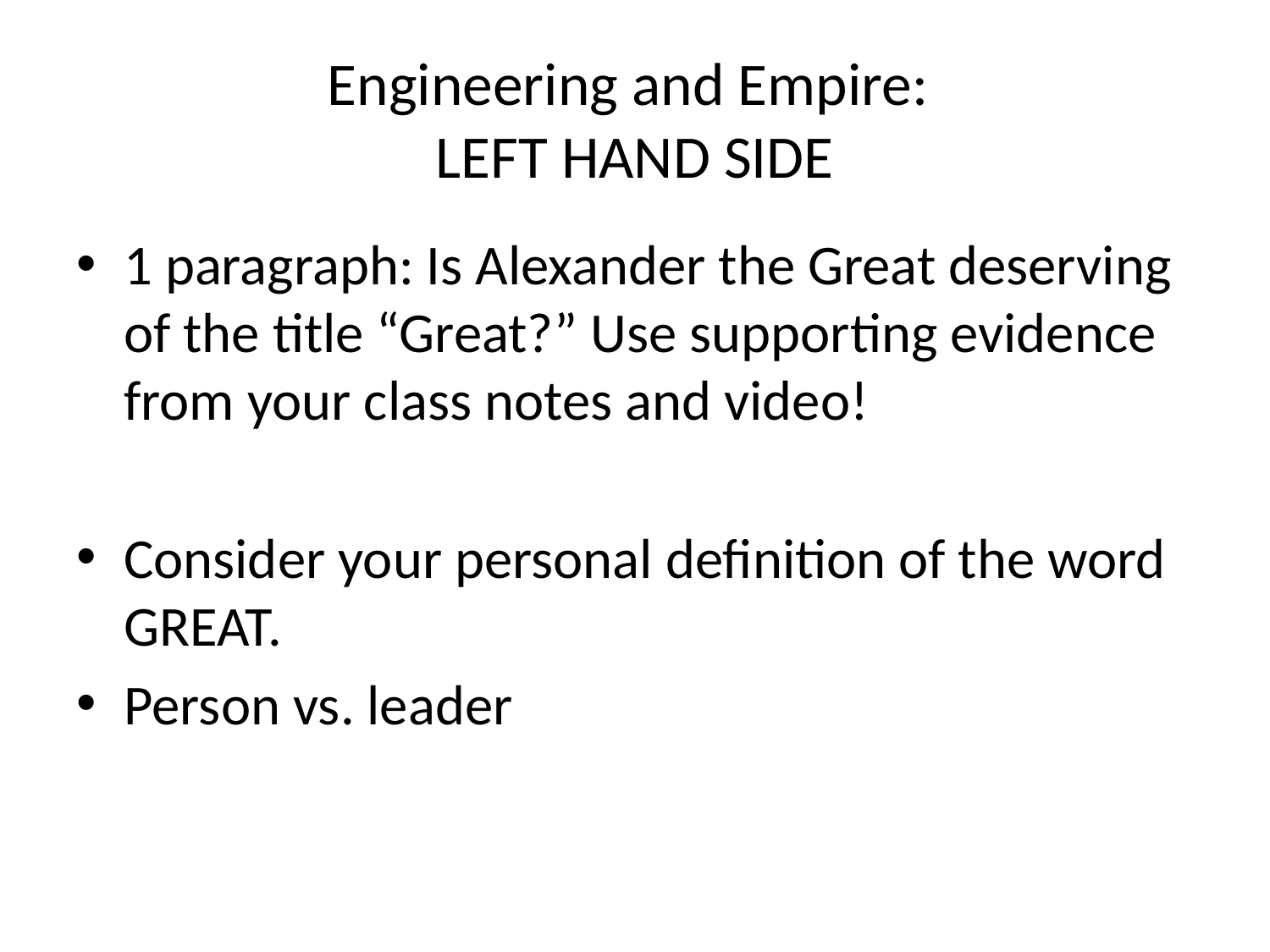

# Engineering and Empire: LEFT HAND SIDE
1 paragraph: Is Alexander the Great deserving of the title “Great?” Use supporting evidence from your class notes and video!

Consider your personal definition of the word GREAT.
Person vs. leader